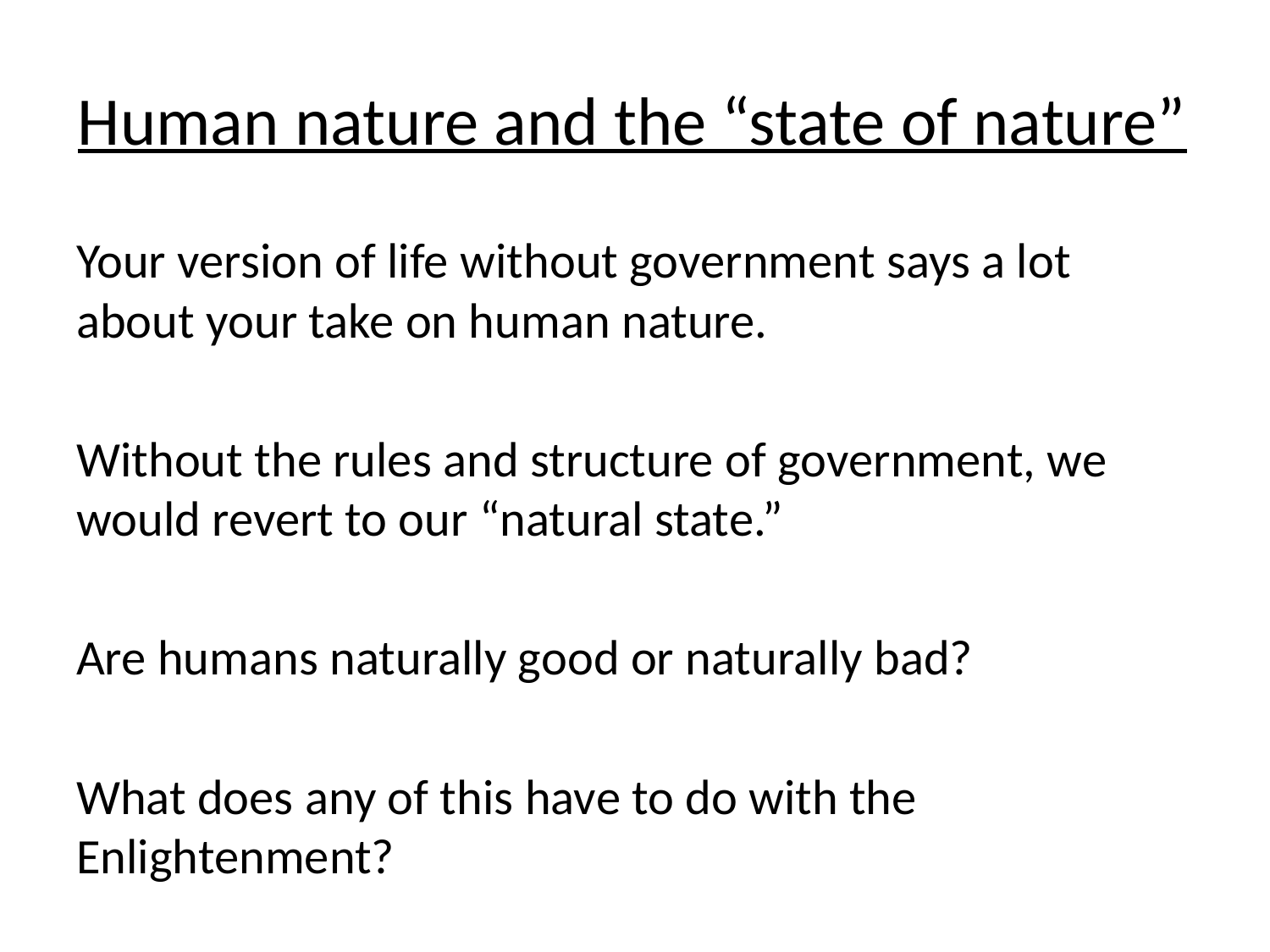

# Human nature and the “state of nature”
Your version of life without government says a lot about your take on human nature.

Without the rules and structure of government, we would revert to our “natural state.”

Are humans naturally good or naturally bad?

What does any of this have to do with the Enlightenment?